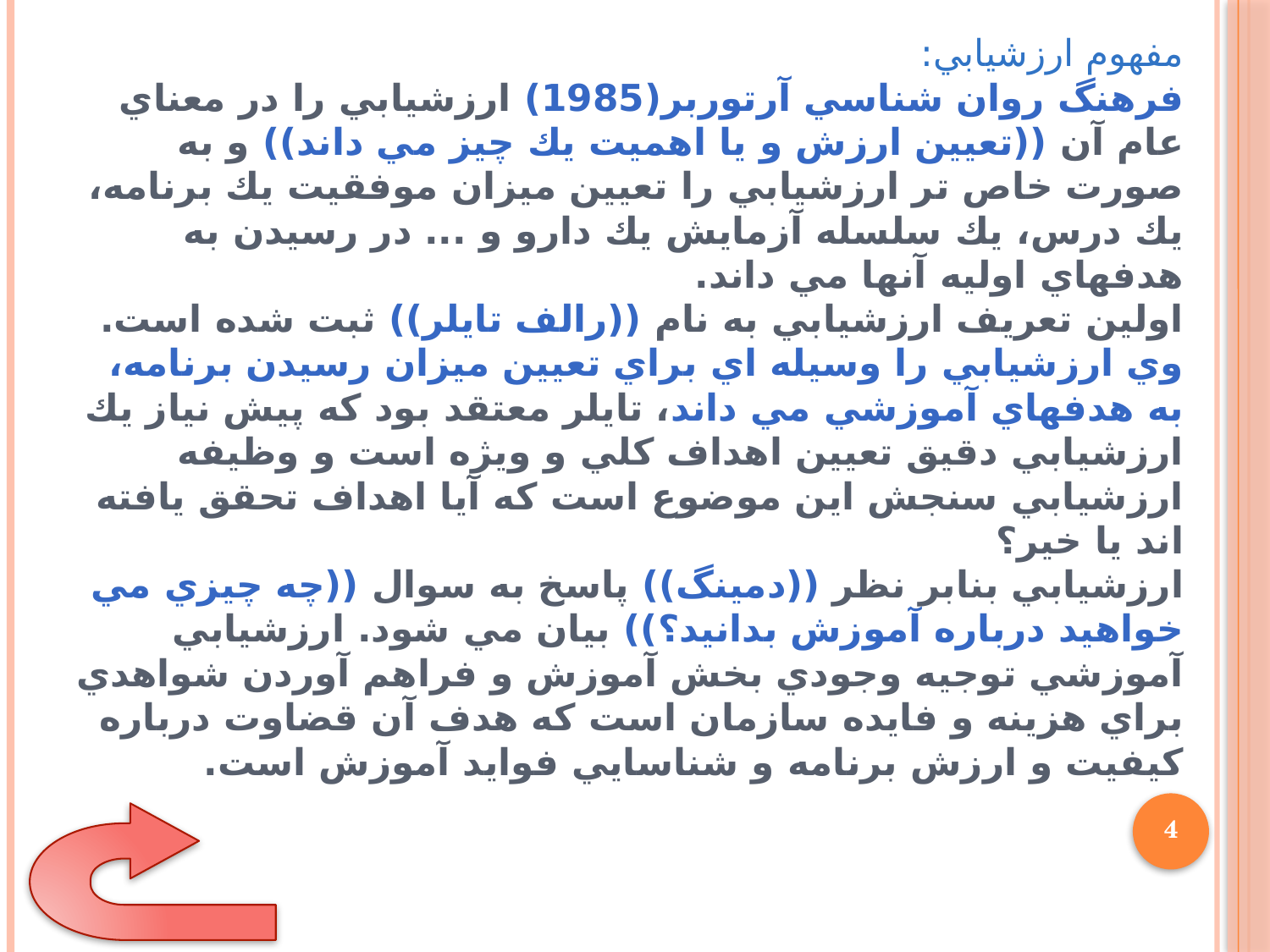

# مفهوم ارزشيابي:‌ فرهنگ روان شناسي آرتوربر(1985) ارزشيابي را در معناي عام آن ((تعيين ارزش و يا اهميت يك چيز مي داند)) و به صورت خاص تر ارزشيابي را تعيين ميزان موفقيت يك برنامه، يك درس، يك سلسله آزمايش يك دارو و ... در رسيدن به هدفهاي اوليه آنها مي داند. اولين تعريف ارزشيابي به نام ((رالف تايلر)) ثبت شده است. وي ارزشيابي را وسيله اي براي تعيين ميزان رسيدن برنامه، به هدفهاي آموزشي مي داند، تايلر معتقد بود كه پيش نياز يك ارزشيابي دقيق تعيين اهداف كلي و ويژه است و وظيفه ارزشيابي سنجش اين موضوع است كه آيا اهداف تحقق يافته اند يا خير؟ ارزشيابي بنابر نظر ((دمينگ)) پاسخ به سوال ((چه چيزي مي خواهيد درباره آموزش بدانيد؟)) بيان مي شود. ارزشيابي آموزشي توجيه وجودي بخش آموزش و فراهم آوردن شواهدي براي هزينه و فايده سازمان است كه هدف آن قضاوت درباره كيفيت و ارزش برنامه و شناسايي فوايد آموزش است.

4